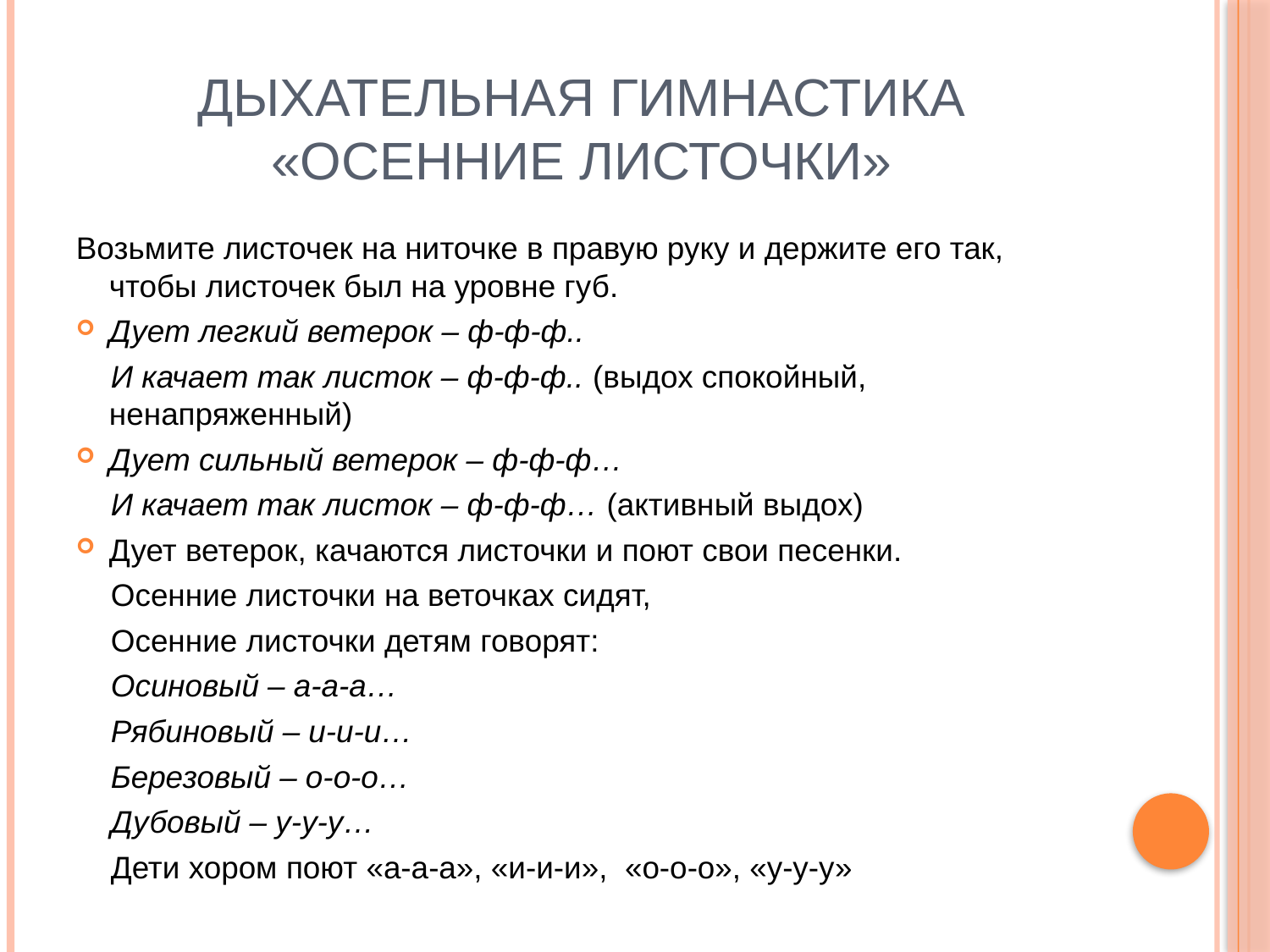

# ДЫХАТЕЛЬНАЯ ГИМНАСТИКА «ОСЕННИЕ ЛИСТОЧКИ»
Возьмите листочек на ниточке в правую руку и держите его так, чтобы листочек был на уровне губ.
Дует легкий ветерок – ф-ф-ф..
    И качает так листок – ф-ф-ф.. (выдох спокойный, ненапряженный)
Дует сильный ветерок – ф-ф-ф…
    И качает так листок – ф-ф-ф… (активный выдох)
Дует ветерок, качаются листочки и поют свои песенки.
    Осенние листочки на веточках сидят,
    Осенние листочки детям говорят:
    Осиновый – а-а-а…
    Рябиновый – и-и-и…
    Березовый – о-о-о…
    Дубовый – у-у-у…
    Дети хором поют «а-а-а», «и-и-и»,  «о-о-о», «у-у-у»